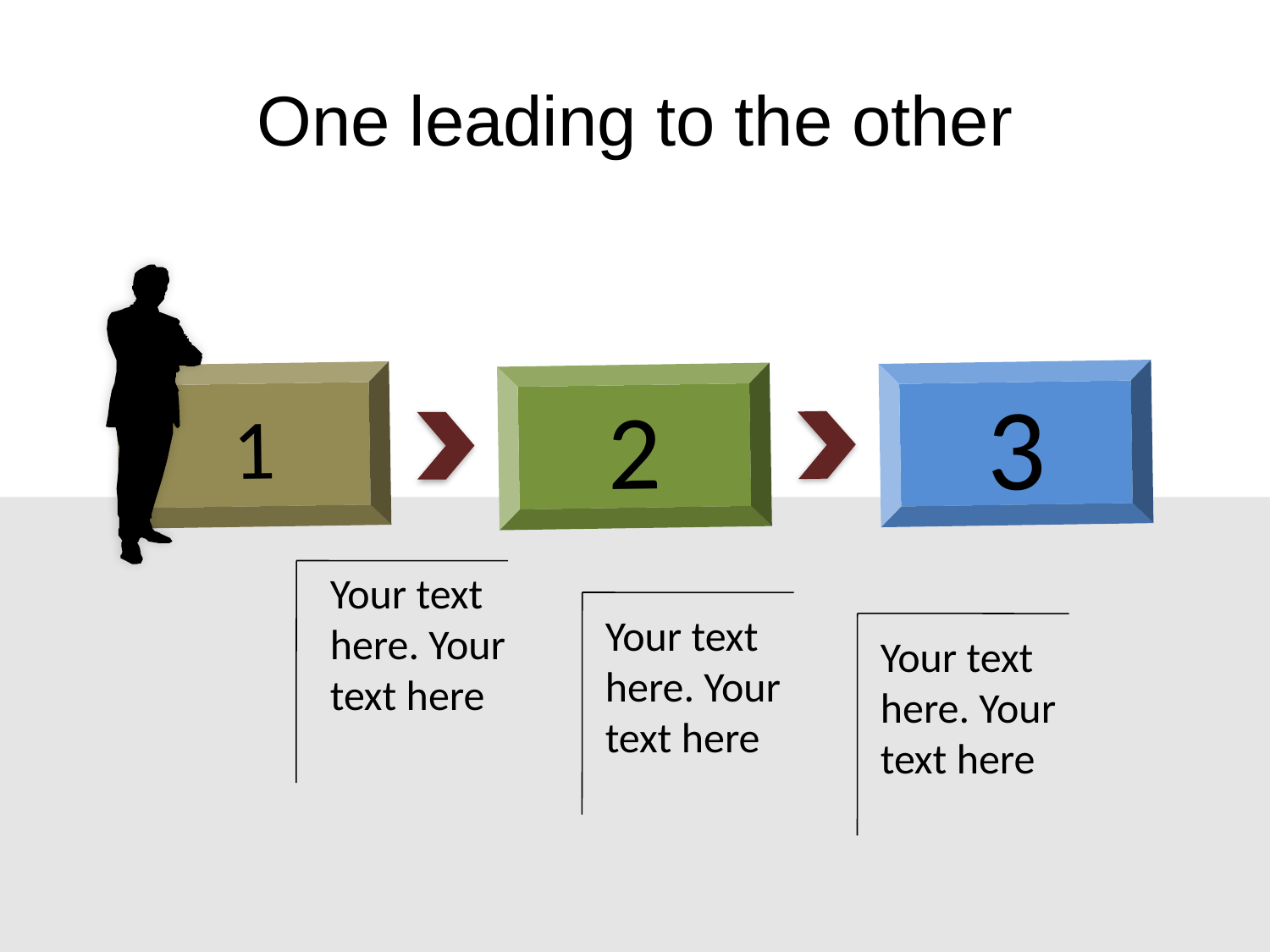

# One leading to the other

1

2

3

Your text here. Your text here
Your text here. Your text here
Your text here. Your text here